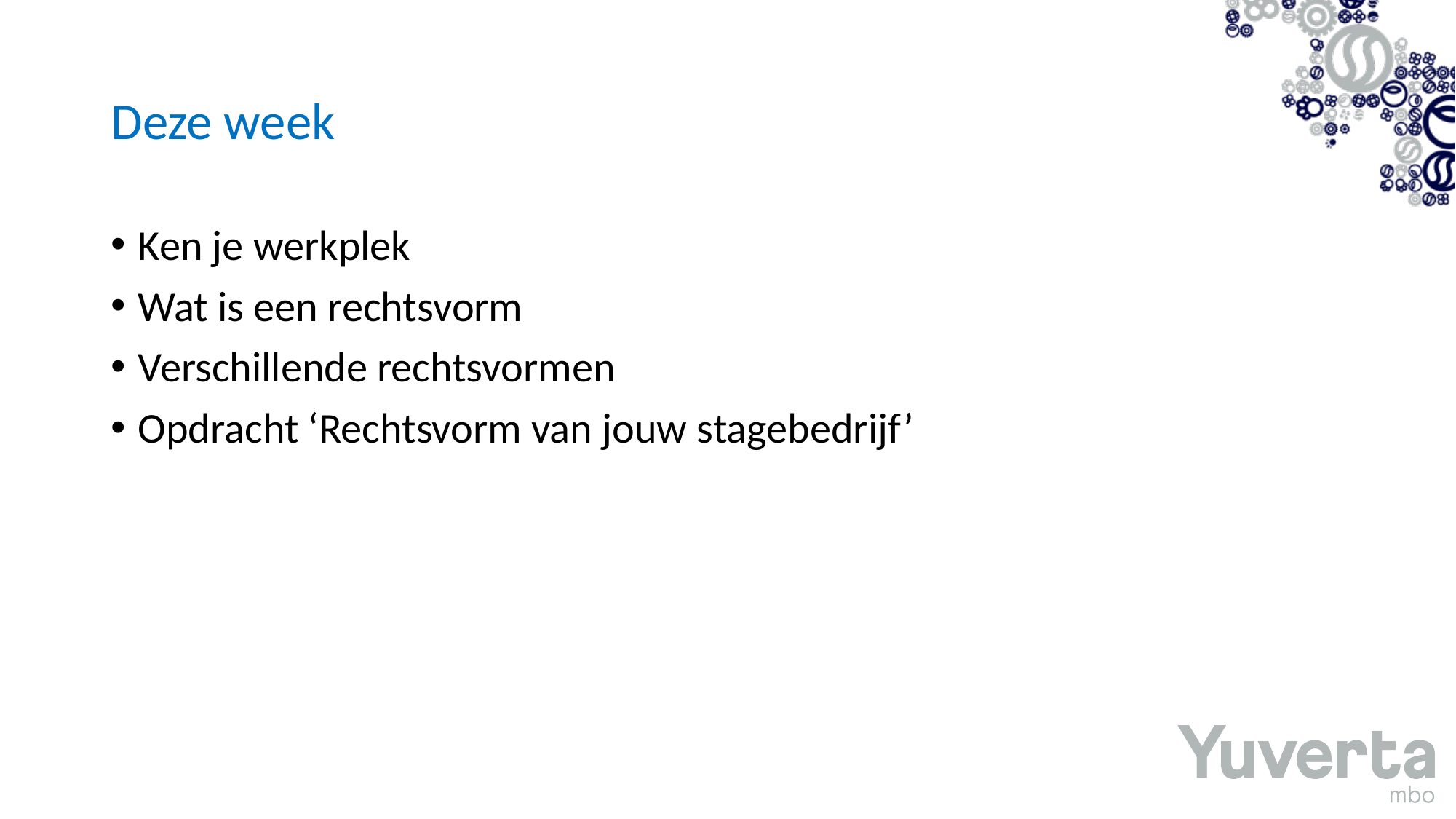

# Deze week
Ken je werkplek
Wat is een rechtsvorm
Verschillende rechtsvormen
Opdracht ‘Rechtsvorm van jouw stagebedrijf’